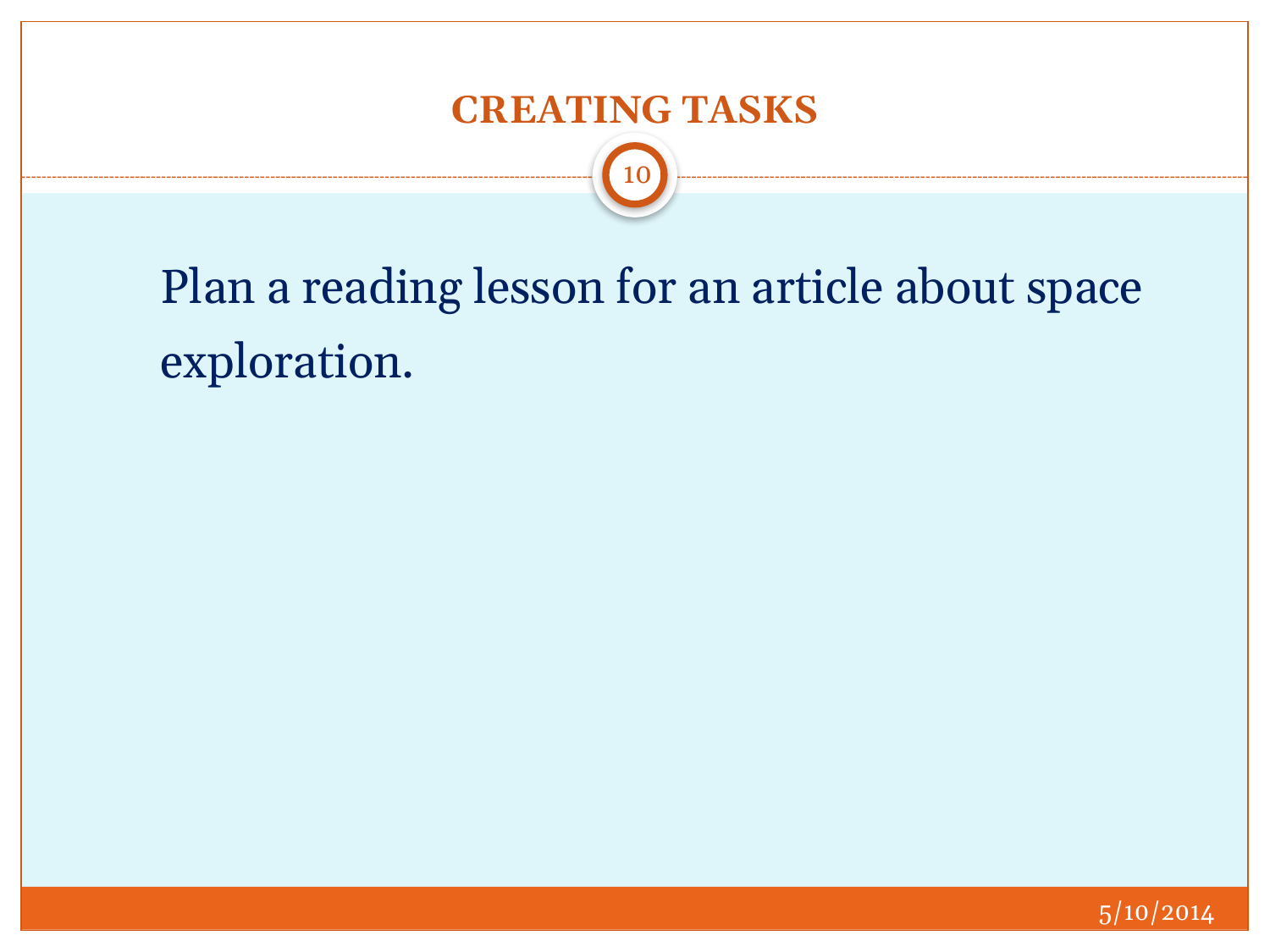

# CREATING TASKS
10
	Plan a reading lesson for an article about space exploration.
5/10/2014